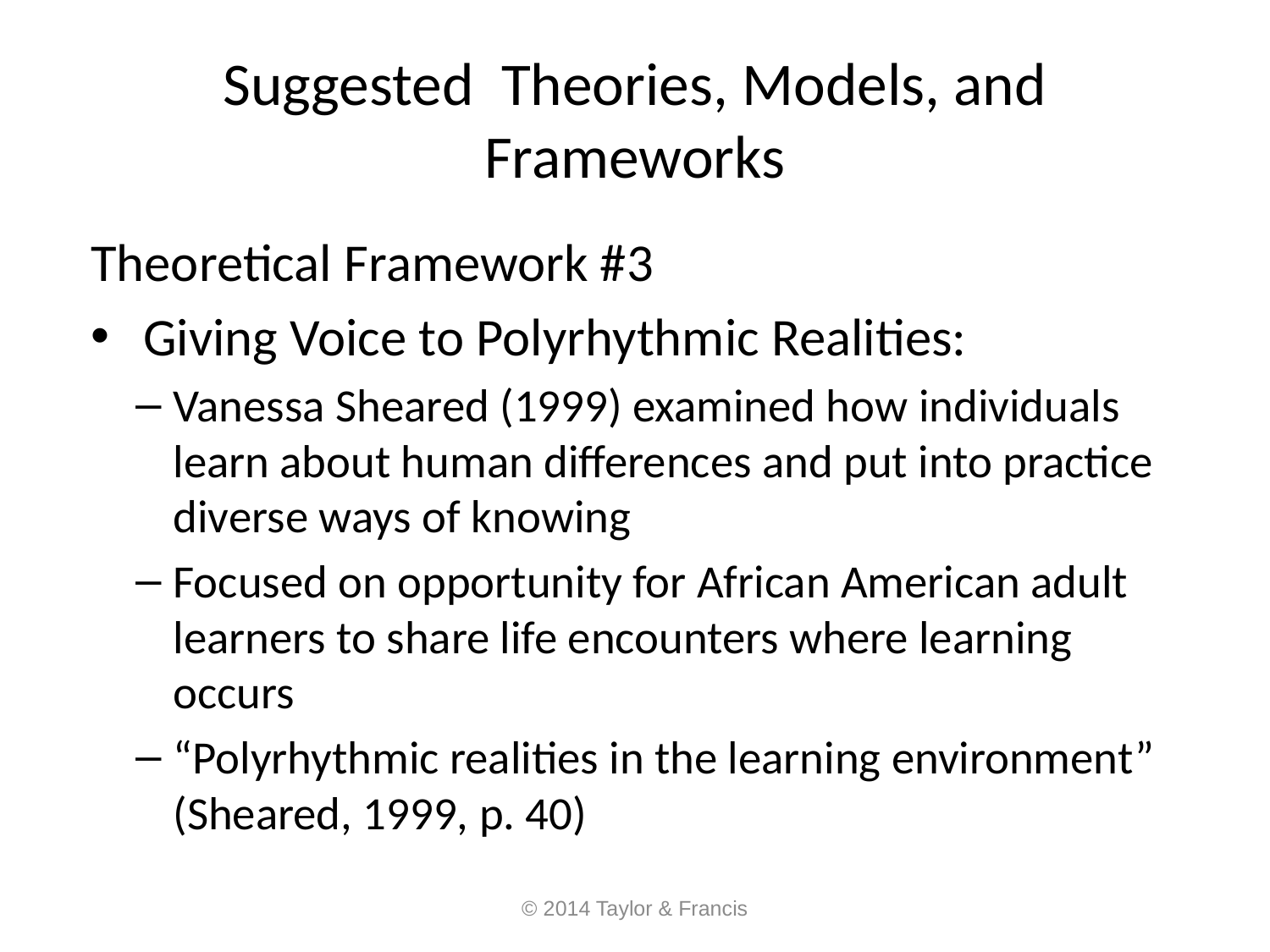

# Suggested  Theories, Models, and Frameworks
Theoretical Framework #3
Giving Voice to Polyrhythmic Realities:
Vanessa Sheared (1999) examined how individuals learn about human differences and put into practice diverse ways of knowing
Focused on opportunity for African American adult learners to share life encounters where learning occurs
“Polyrhythmic realities in the learning environment” (Sheared, 1999, p. 40)
© 2014 Taylor & Francis